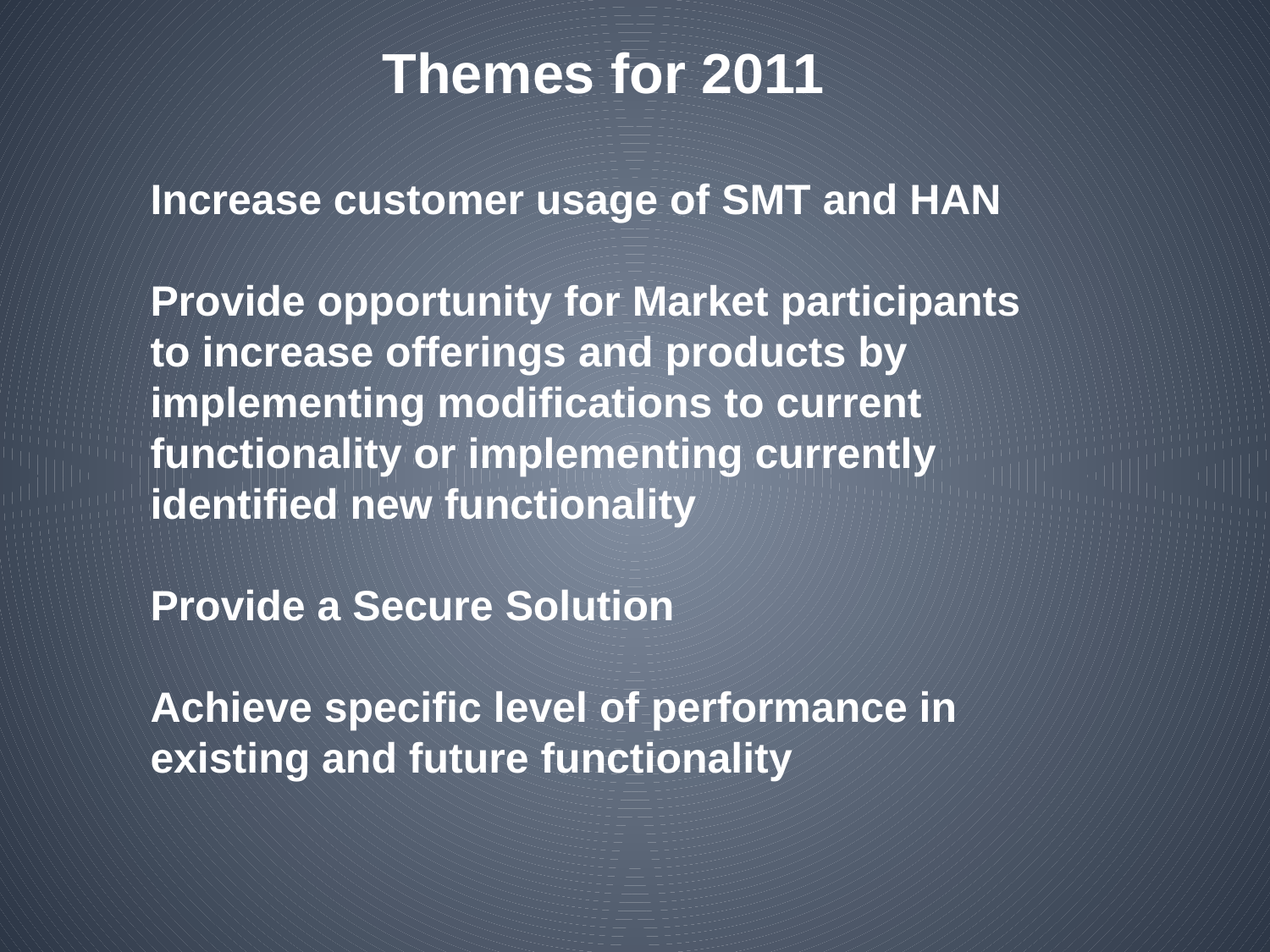

Themes for 2011

Increase customer usage of SMT and HAN

Provide opportunity for Market participants to increase offerings and products by implementing modifications to current functionality or implementing currently identified new functionality

Provide a Secure Solution

Achieve specific level of performance in existing and future functionality